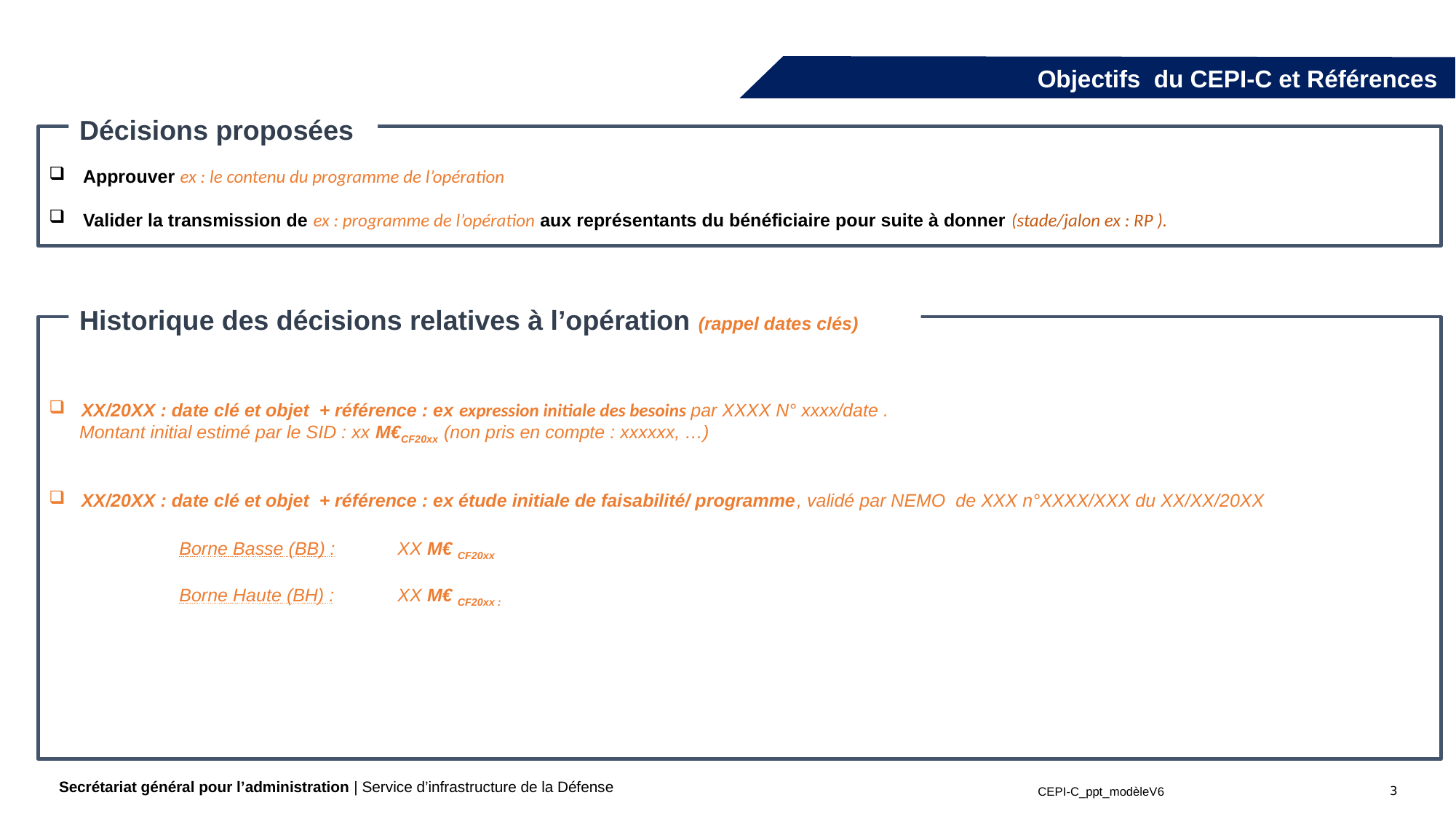

Objectifs  du CEPI-C et Références
Décisions proposées

Approuver ex : le contenu du programme de l’opération

Valider la transmission de ex : programme de l’opération aux représentants du bénéficiaire pour suite à donner (stade/jalon ex : RP ).
Historique des décisions relatives à l’opération (rappel dates clés)

XX/20XX : date clé et objet  + référence : ex expression initiale des besoins par XXXX N° xxxx/date .
      Montant initial estimé par le SID : xx M€CF20xx  (non pris en compte : xxxxxx, …)

XX/20XX : date clé et objet  + référence : ex étude initiale de faisabilité/ programme, validé par NEMO  de XXX n°XXXX/XXX du XX/XX/20XX

	Borne Basse (BB) : 	XX M€ CF20xx

	Borne Haute (BH) : 	XX M€ CF20xx :

3
CEPI-C_ppt_modèleV6